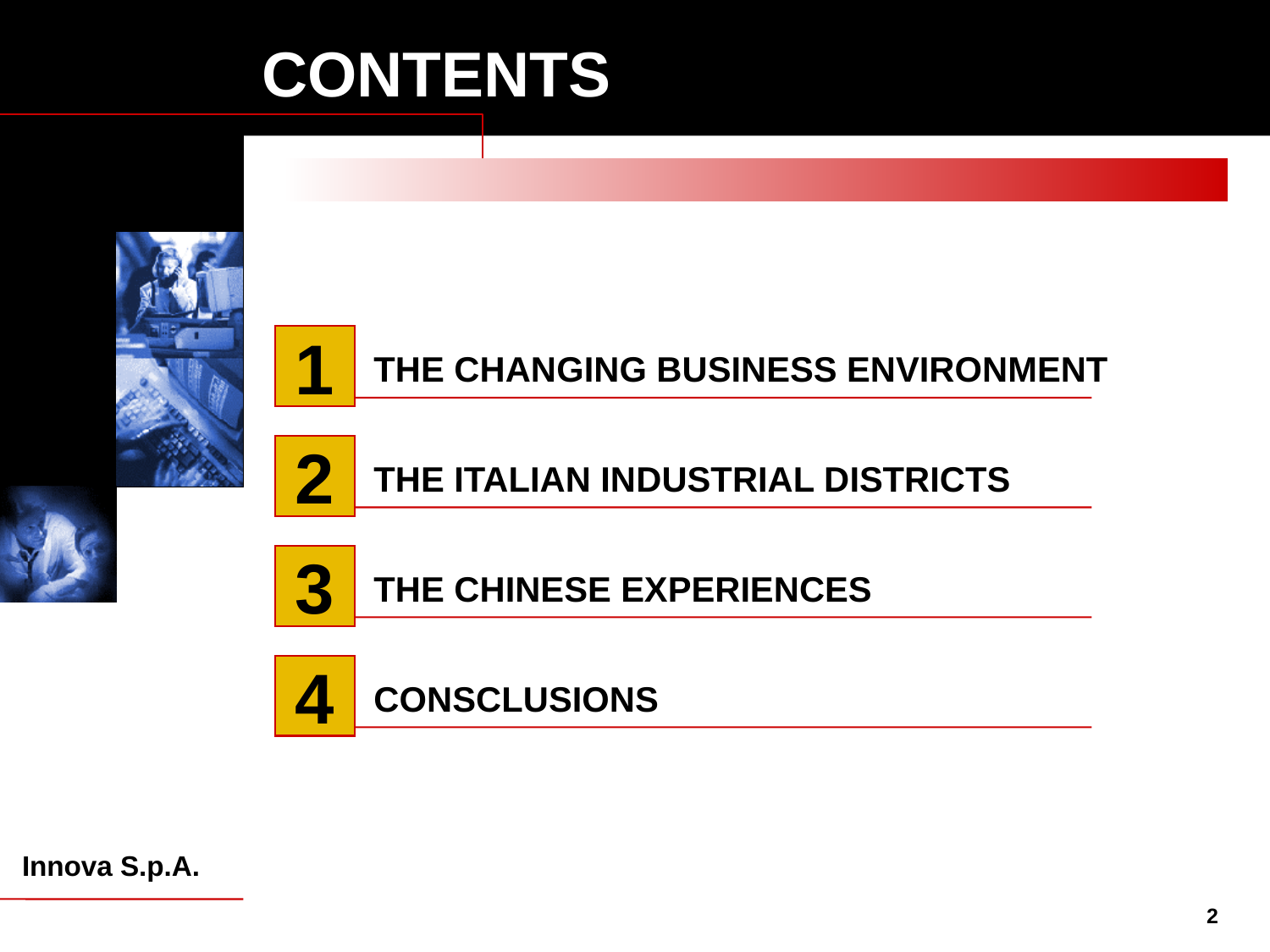

# CONTENTS
1
THE CHANGING BUSINESS ENVIRONMENT

2
THE ITALIAN INDUSTRIAL DISTRICTS

3
THE CHINESE EXPERIENCES

4
CONSCLUSIONS